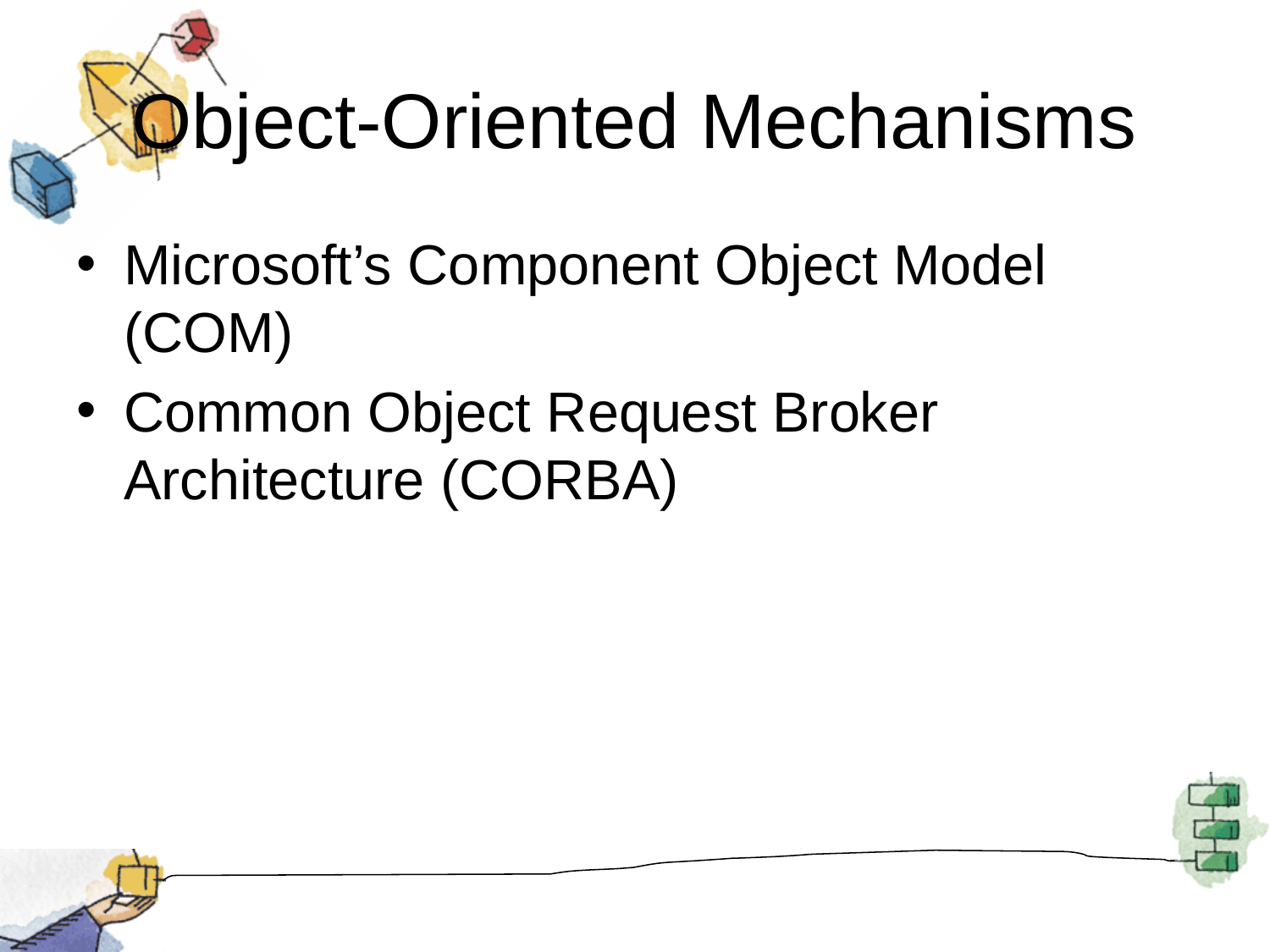

# Object-Oriented Mechanisms
Microsoft’s Component Object Model (COM)
Common Object Request Broker Architecture (CORBA)